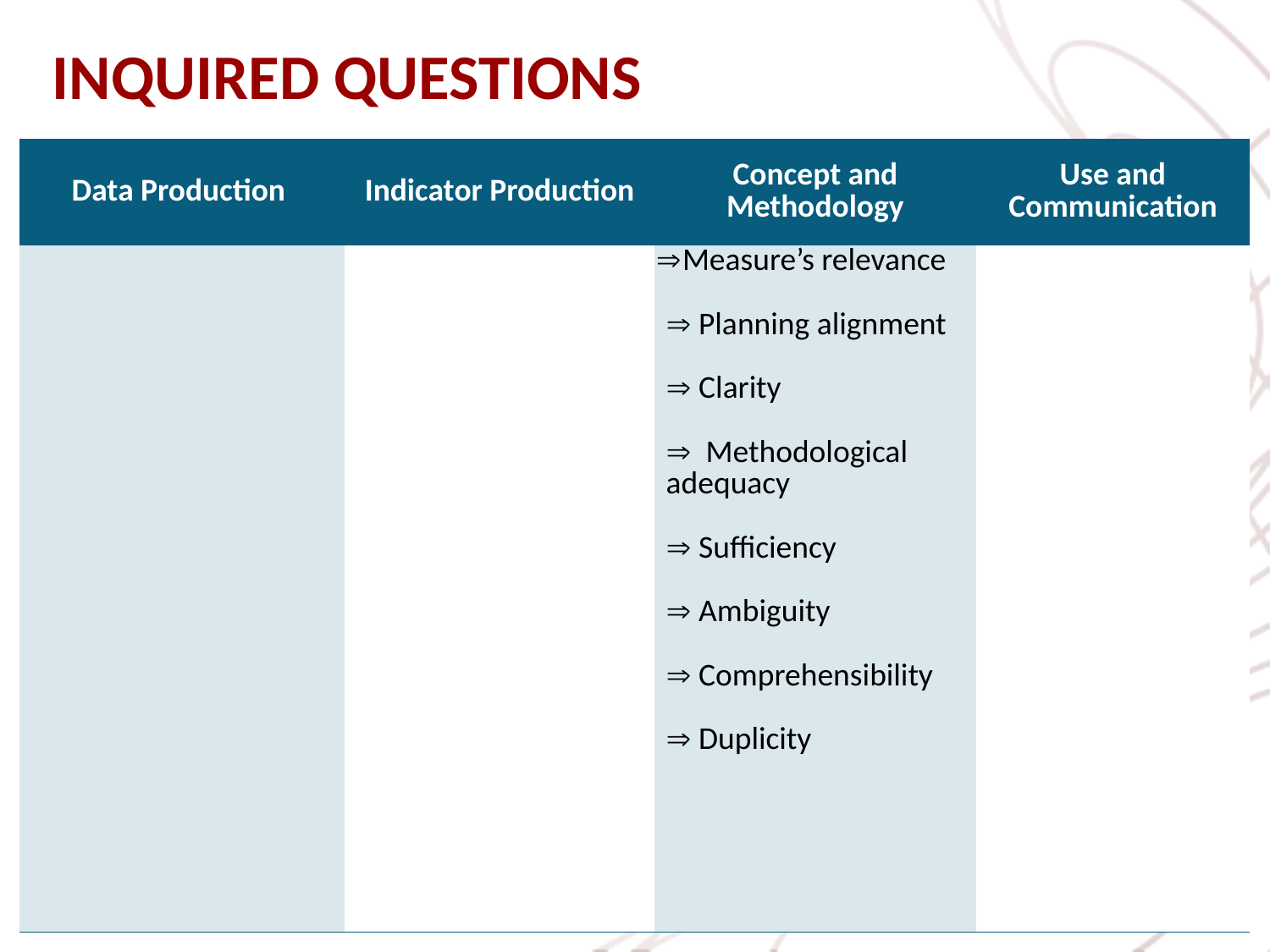

INQUIRED QUESTIONS
| Data Production | Indicator Production | Concept and Methodology | Use and Communication |
| --- | --- | --- | --- |
|  |  | Measure’s relevance ⇒ Planning alignment ⇒ Clarity ⇒ Methodological adequacy ⇒ Sufficiency ⇒ Ambiguity ⇒ Comprehensibility ⇒ Duplicity |  |